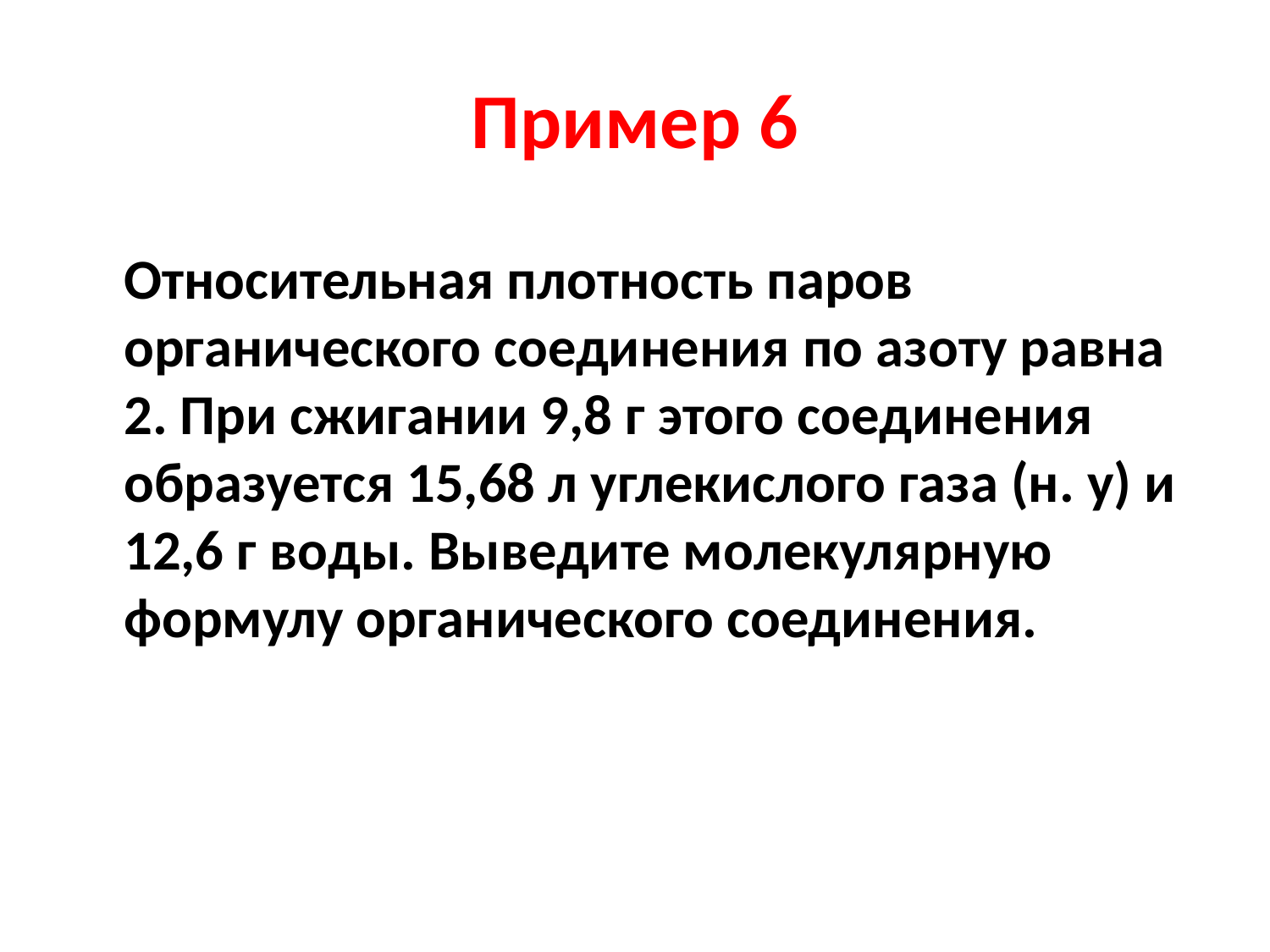

# Пример 6
Относительная плотность паров органического соединения по азоту равна 2. При сжигании 9,8 г этого соединения образуется 15,68 л углекислого газа (н. у) и 12,6 г воды. Выведите молекулярную формулу органического соединения.